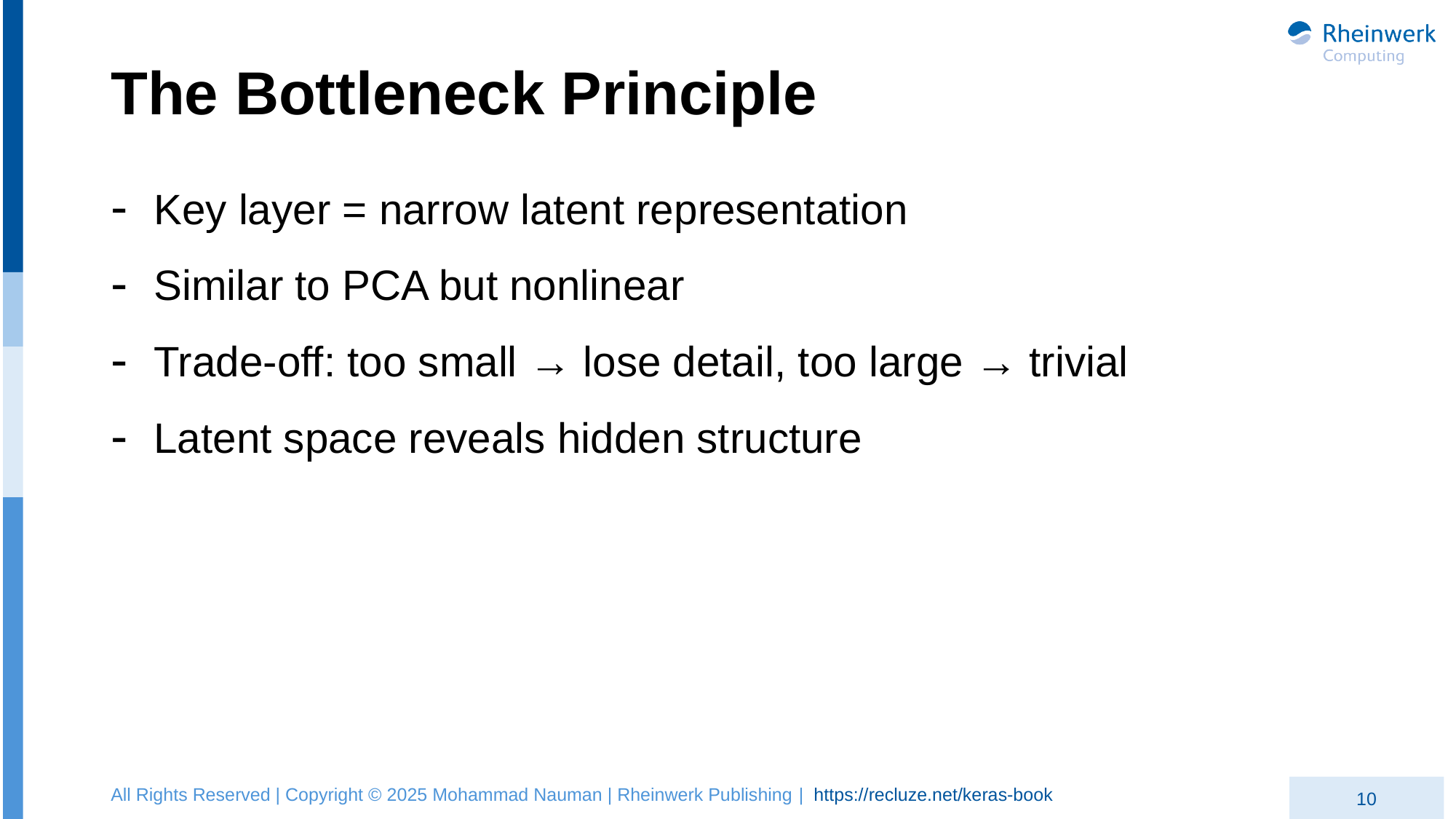

# The Bottleneck Principle
Key layer = narrow latent representation
Similar to PCA but nonlinear
Trade-off: too small → lose detail, too large → trivial
Latent space reveals hidden structure